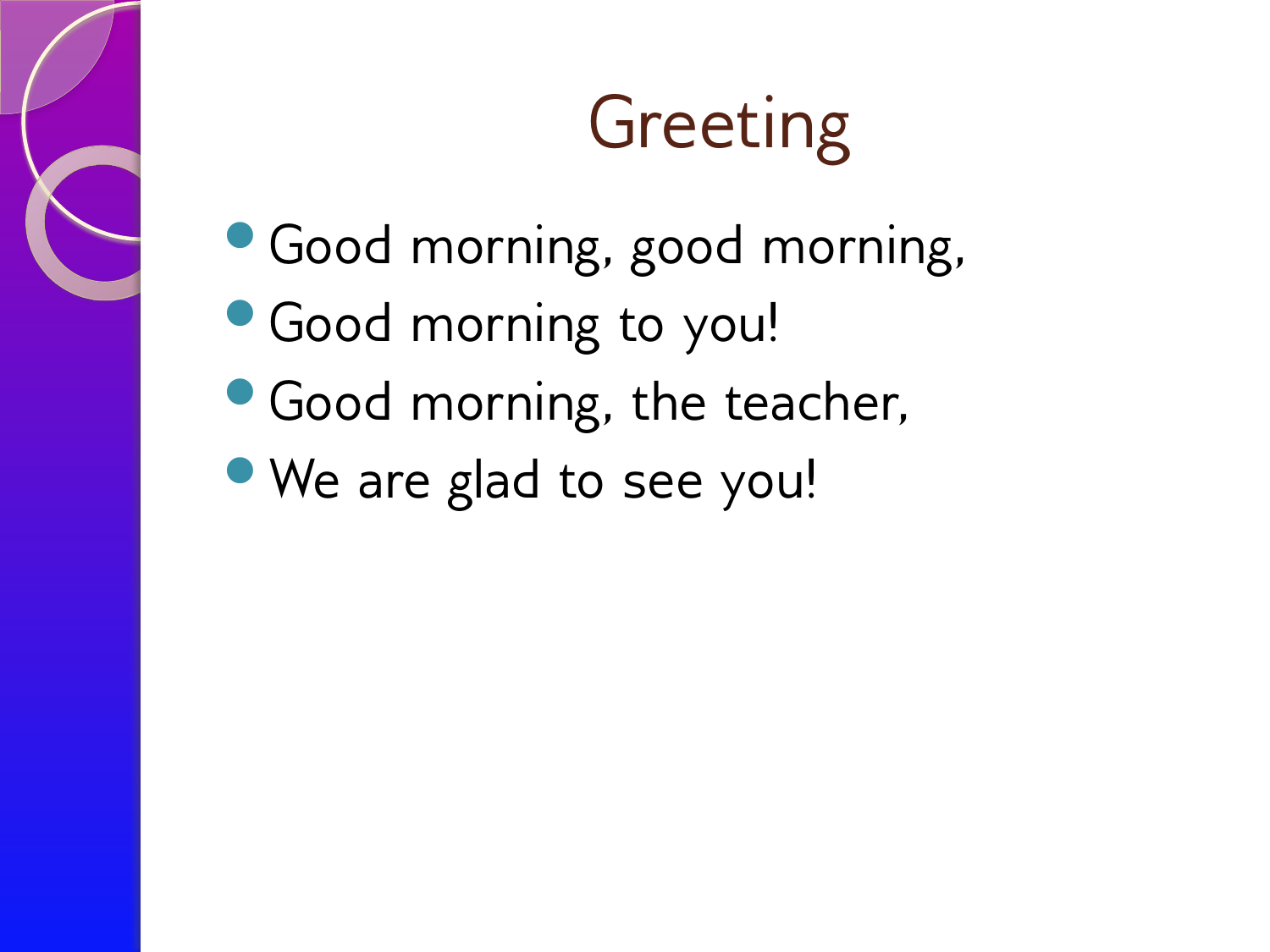

# Greeting
Good morning, good morning,
Good morning to you!
Good morning, the teacher,
We are glad to see you!